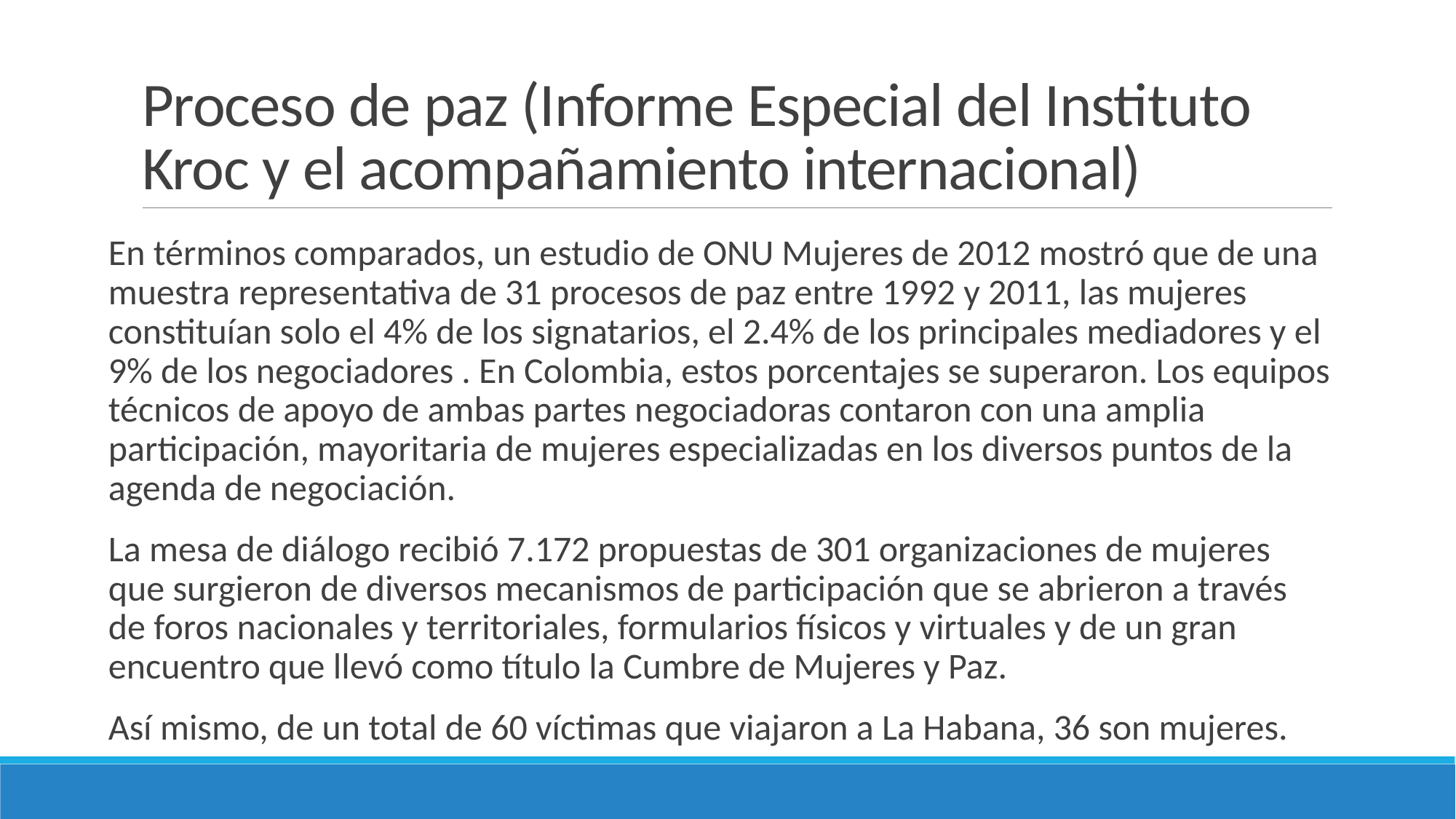

# Proceso de paz (Informe Especial del Instituto Kroc y el acompañamiento internacional)
En términos comparados, un estudio de ONU Mujeres de 2012 mostró que de una muestra representativa de 31 procesos de paz entre 1992 y 2011, las mujeres constituían solo el 4% de los signatarios, el 2.4% de los principales mediadores y el 9% de los negociadores . En Colombia, estos porcentajes se superaron. Los equipos técnicos de apoyo de ambas partes negociadoras contaron con una amplia participación, mayoritaria de mujeres especializadas en los diversos puntos de la agenda de negociación.
La mesa de diálogo recibió 7.172 propuestas de 301 organizaciones de mujeres que surgieron de diversos mecanismos de participación que se abrieron a través de foros nacionales y territoriales, formularios físicos y virtuales y de un gran encuentro que llevó como título la Cumbre de Mujeres y Paz.
Así mismo, de un total de 60 víctimas que viajaron a La Habana, 36 son mujeres.